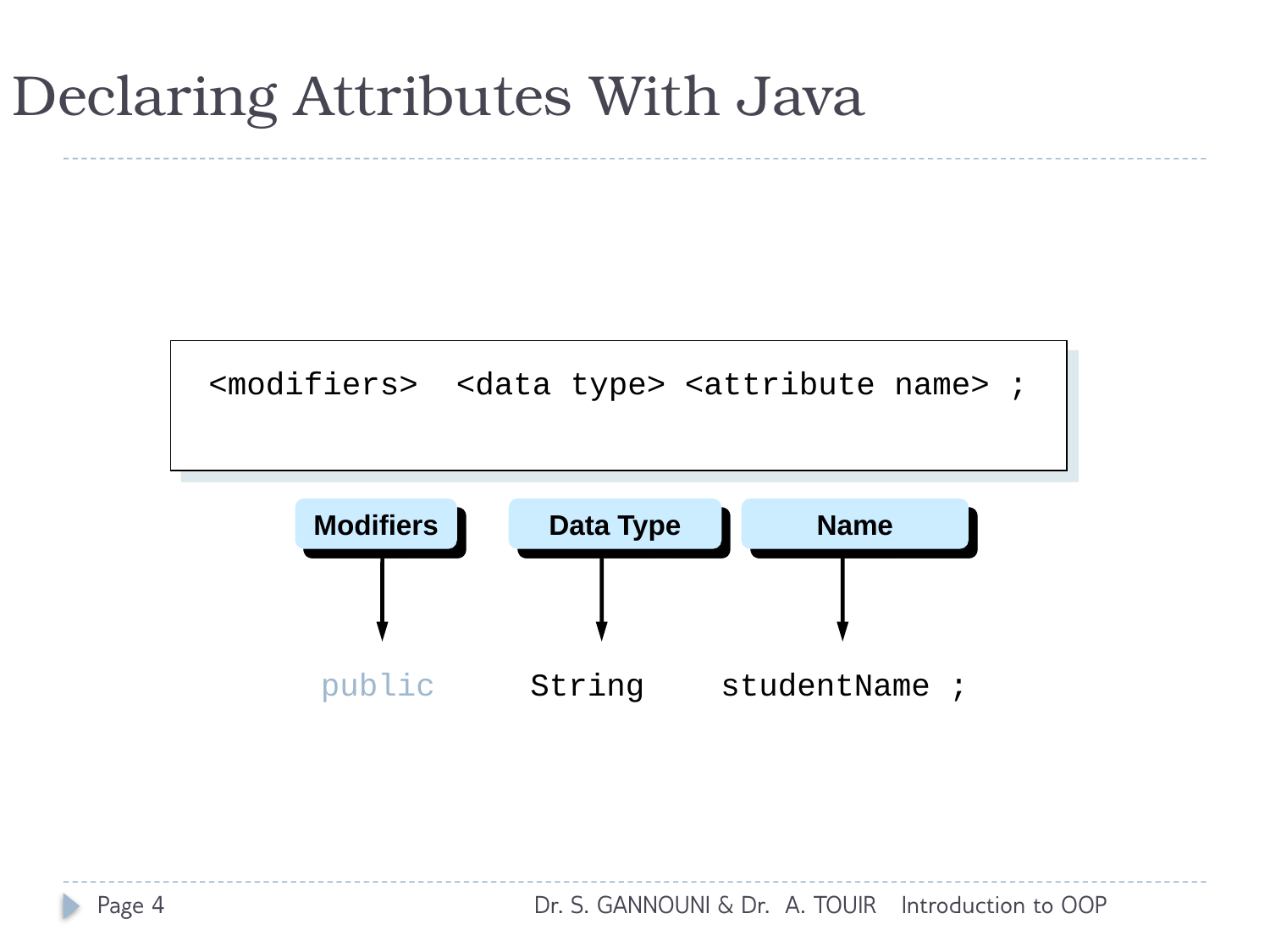

# Declaring Attributes With Java

<modifiers>  <data type> <attribute name> ;
Modifiers
Data Type
Name

public     String    studentName ;
Page 4
Dr. S. GANNOUNI & Dr.  A. TOUIR
Introduction to OOP